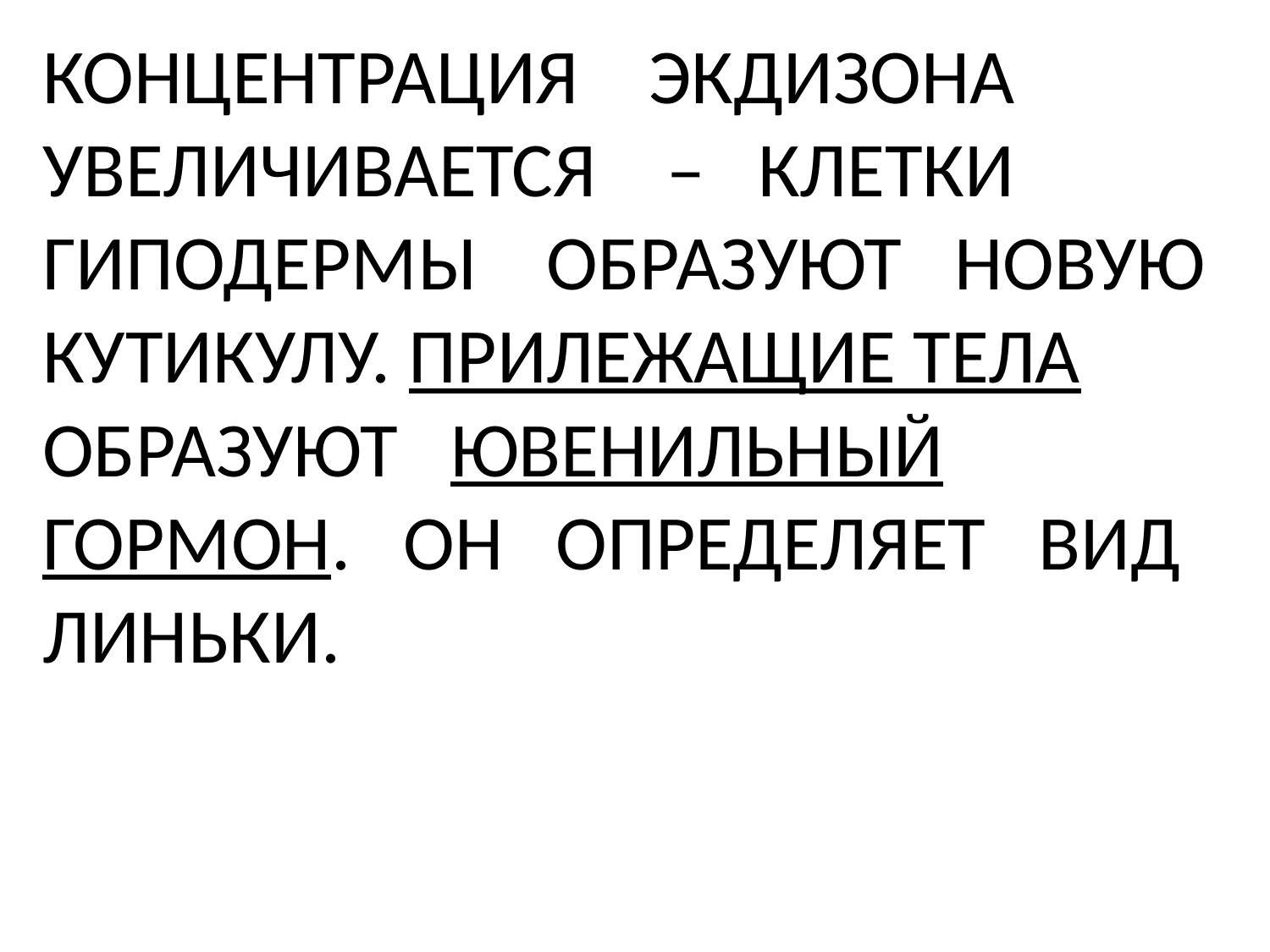

# КОНЦЕНТРАЦИЯ    ЭКДИЗОНА УВЕЛИЧИВАЕТСЯ    –   КЛЕТКИ ГИПОДЕРМЫ    ОБРАЗУЮТ   НОВУЮ КУТИКУЛУ. ПРИЛЕЖАЩИЕ ТЕЛА ОБРАЗУЮТ   ЮВЕНИЛЬНЫЙ ГОРМОН.   ОН   ОПРЕДЕЛЯЕТ   ВИД ЛИНЬКИ.